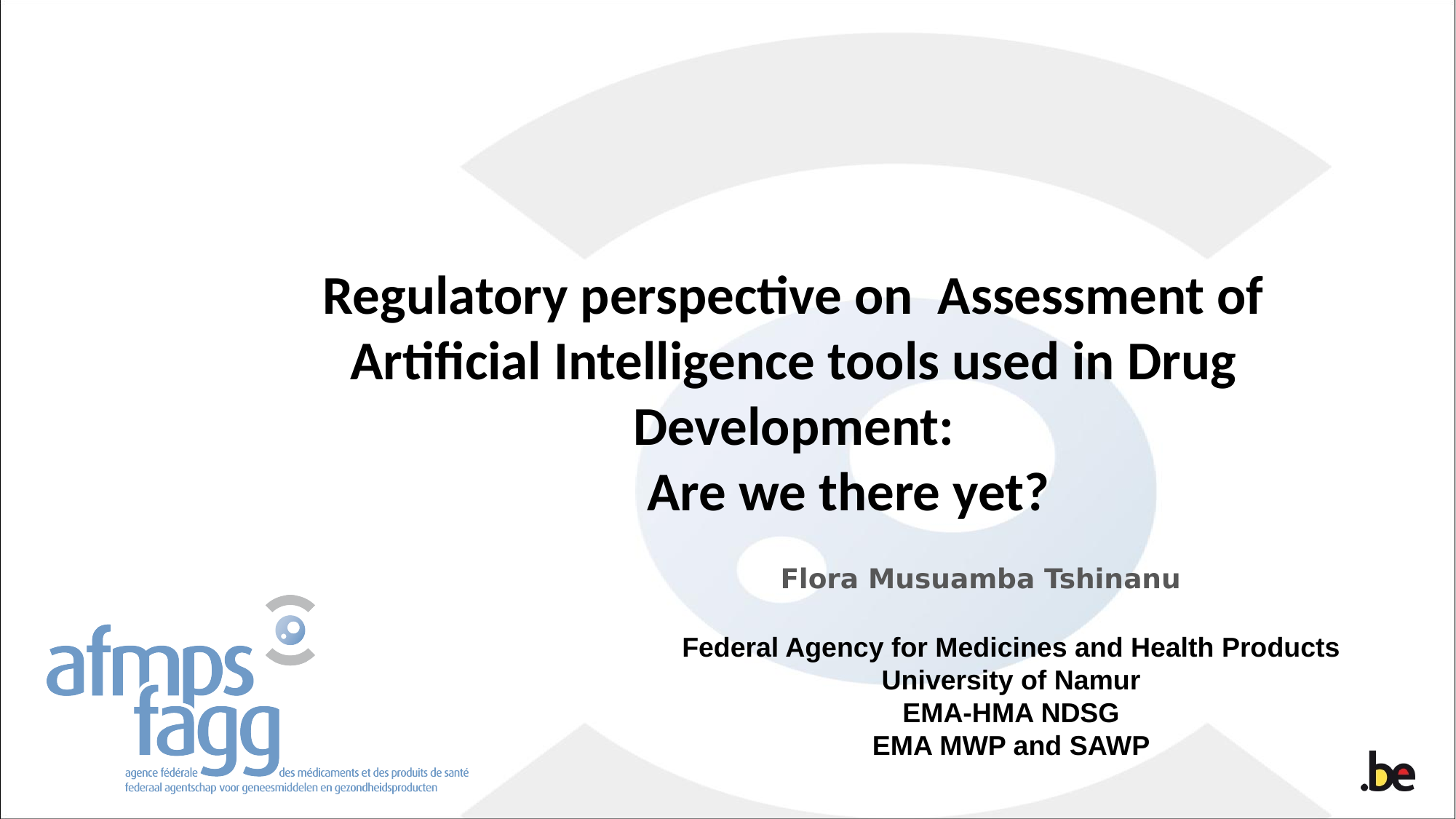

Regulatory perspective on  Assessment of Artificial Intelligence tools used in Drug Development:
	Are we there yet?

Flora Musuamba Tshinanu

Federal Agency for Medicines and Health Products
University of Namur
EMA-HMA NDSG
EMA MWP and SAWP